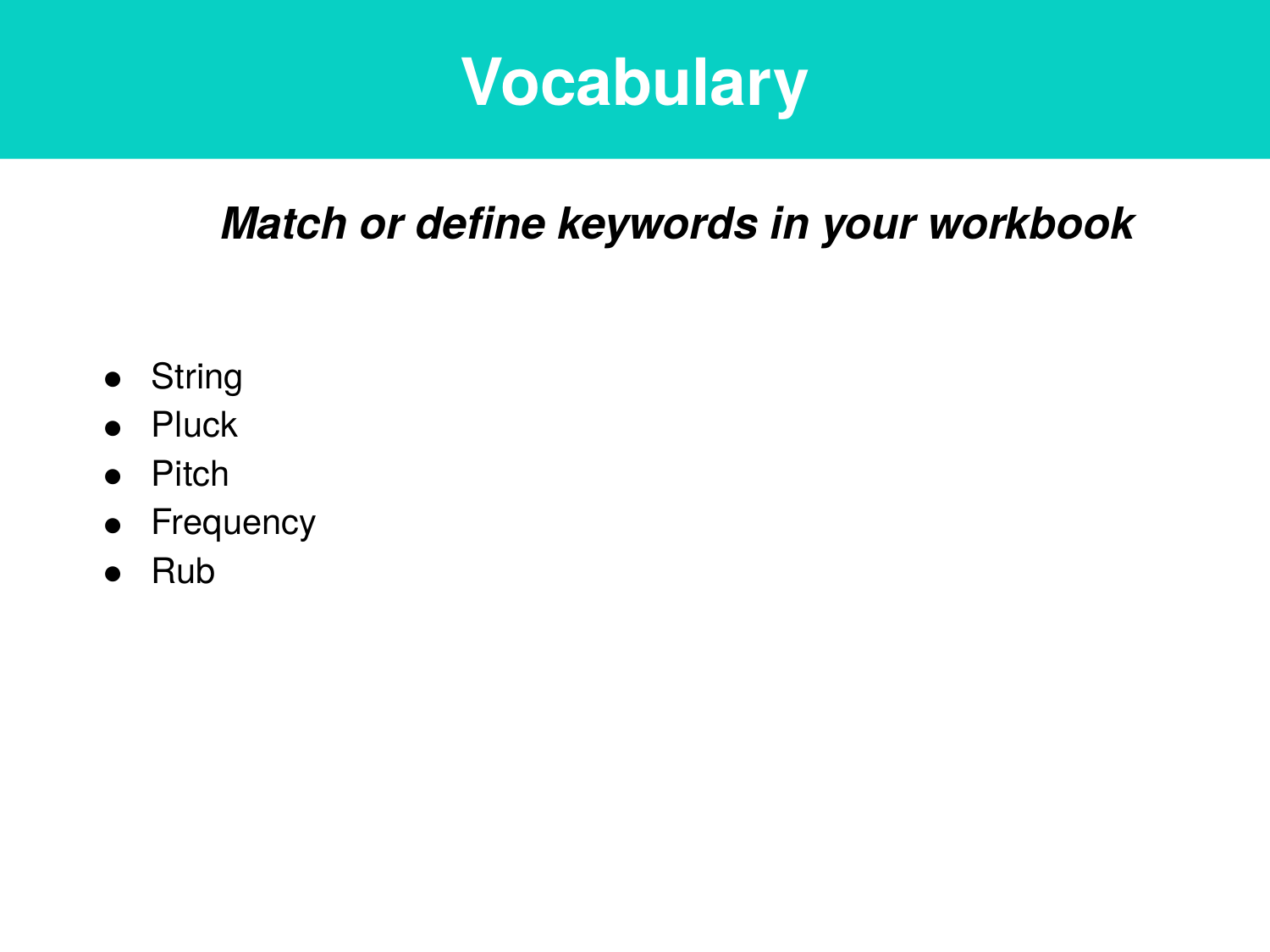

Vocabulary
Match or define keywords in your workbook

String
Pluck
Pitch
Frequency
Rub